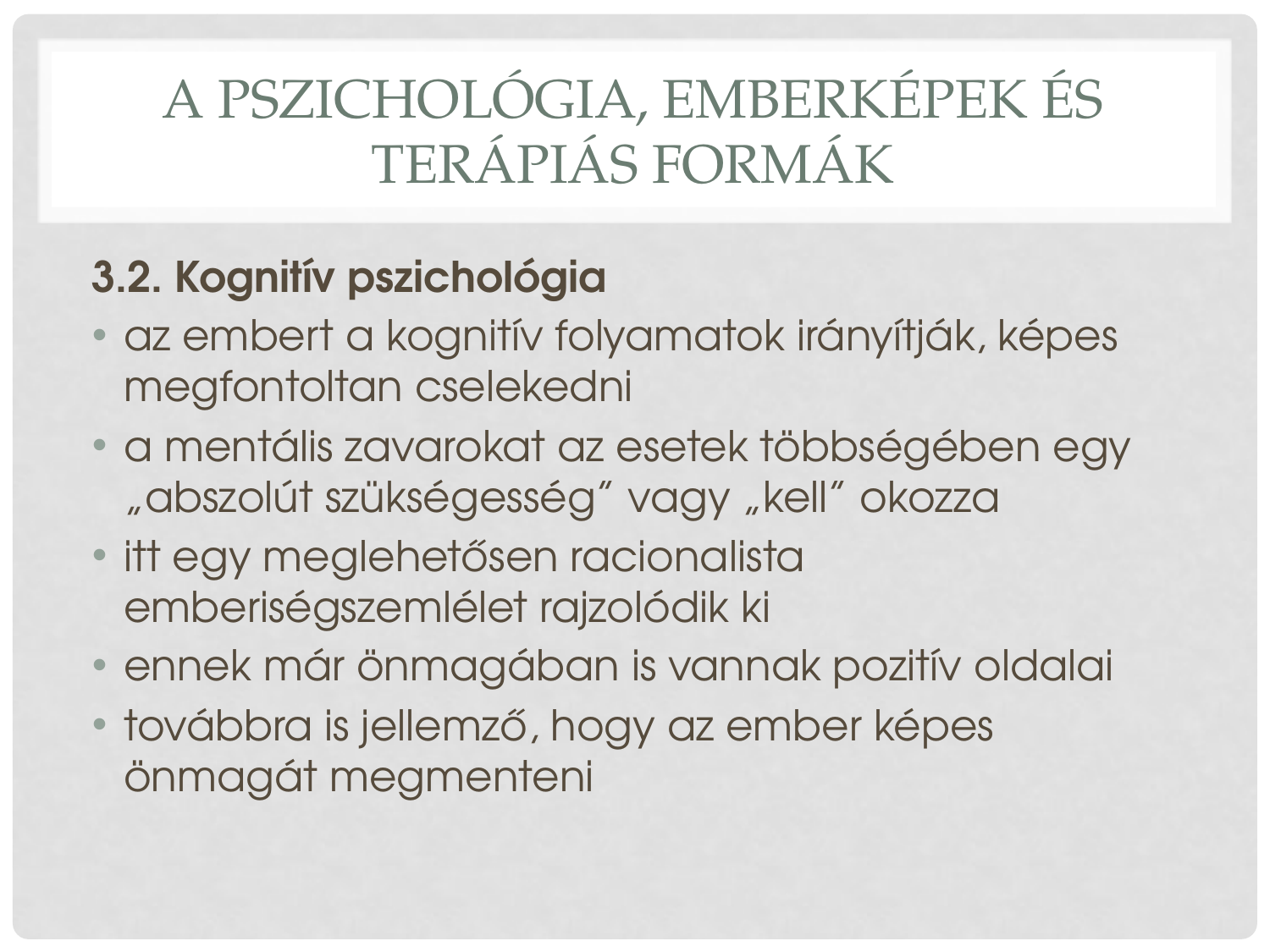

# A pszichológia, emberképek és terápiás formák
3.2. Kognitív pszichológia
az embert a kognitív folyamatok irányítják, képes megfontoltan cselekedni
a mentális zavarokat az esetek többségében egy „abszolút szükségesség” vagy „kell” okozza
itt egy meglehetősen racionalista emberiségszemlélet rajzolódik ki
ennek már önmagában is vannak pozitív oldalai
továbbra is jellemző, hogy az ember képes önmagát megmenteni